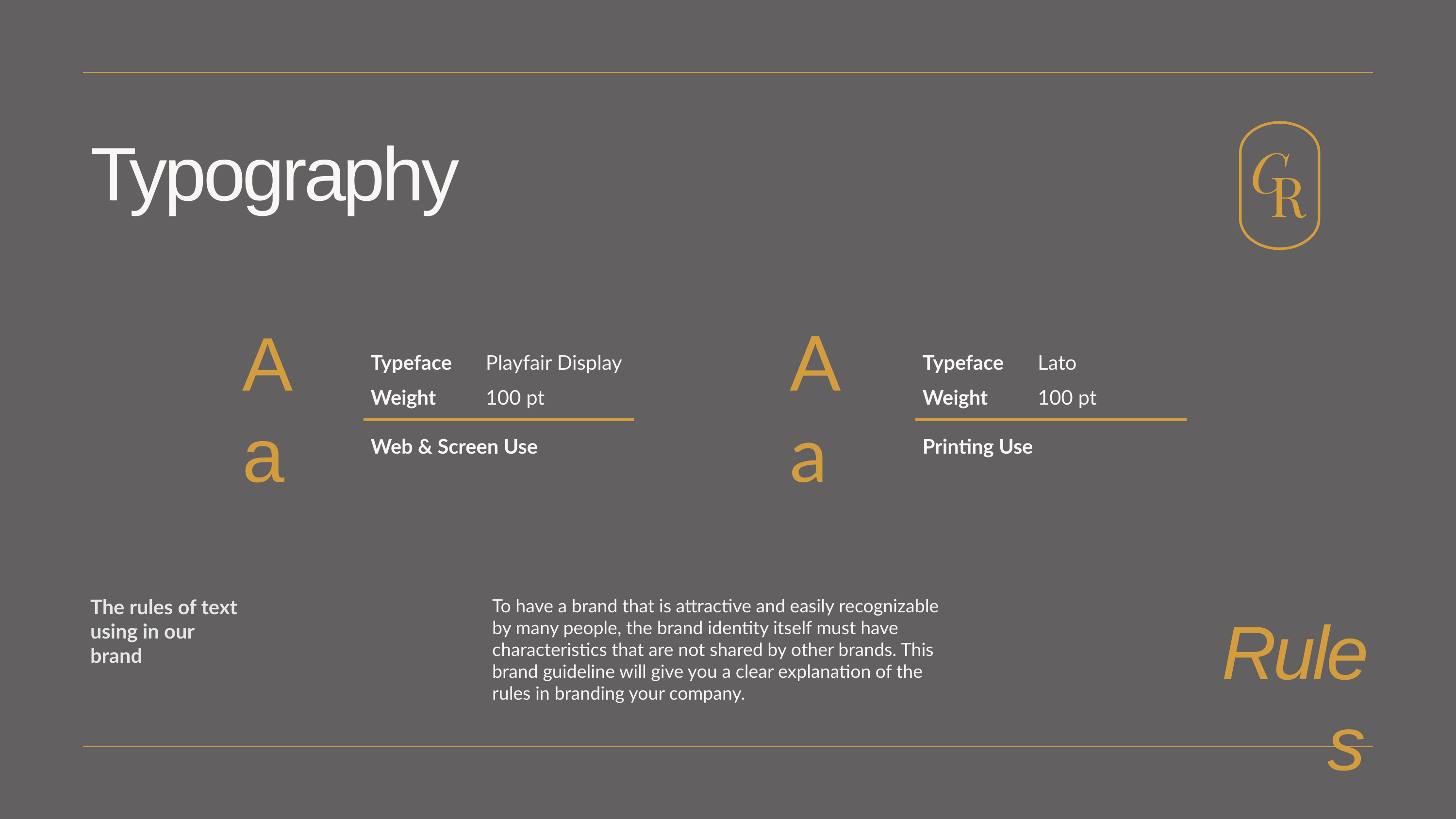

Typography
Aa
Aa
Typeface
Playfair Display
Typeface
Lato
Weight
100 pt
Weight
100 pt
Web & Screen Use
Printing Use
The rules of text using in our brand
To have a brand that is attractive and easily recognizable by many people, the brand identity itself must have characteristics that are not shared by other brands. This brand guideline will give you a clear explanation of the rules in branding your company.
Rules